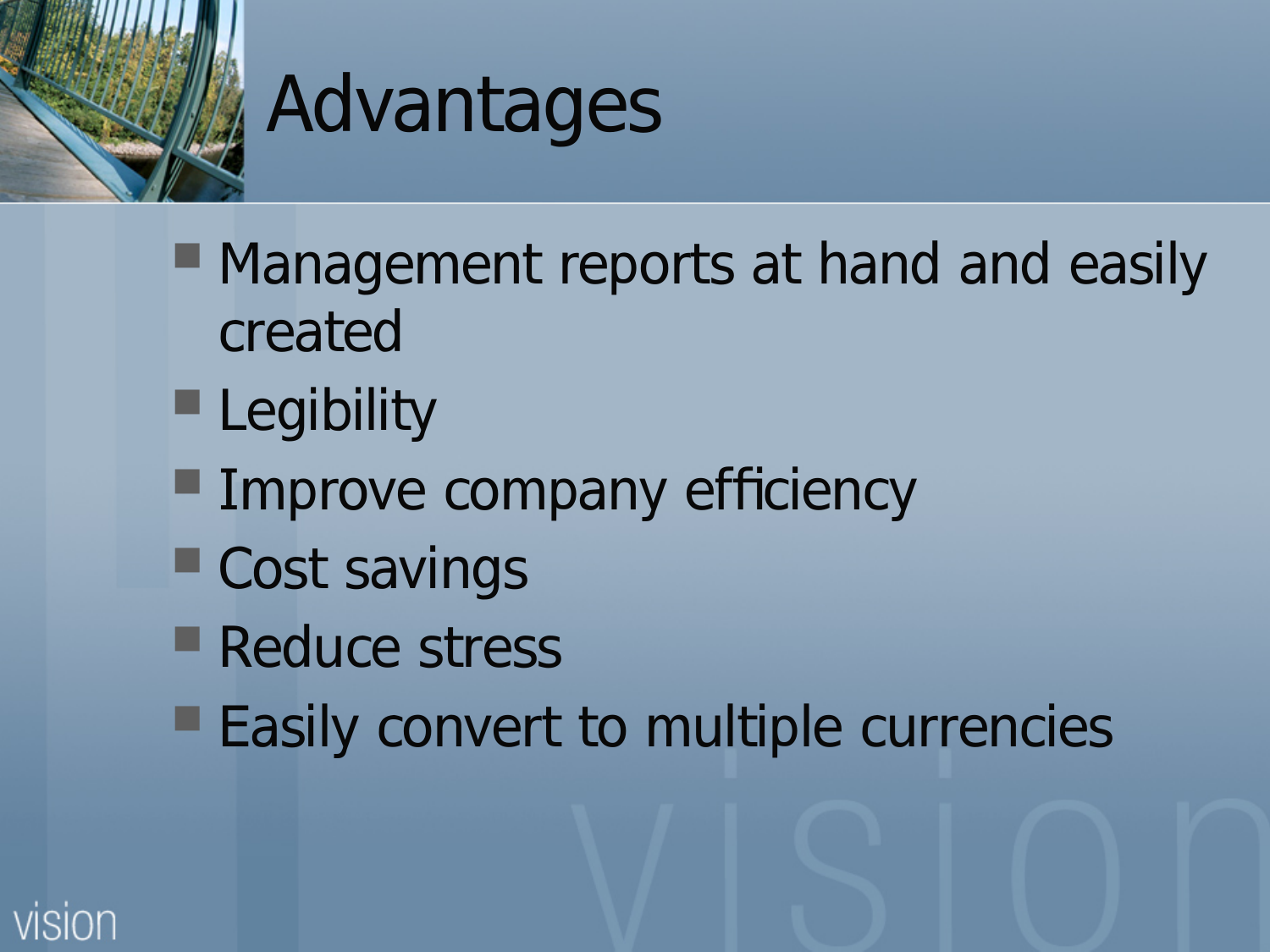

# Advantages
Management reports at hand and easily created
Legibility
Improve company efficiency
Cost savings
Reduce stress
Easily convert to multiple currencies